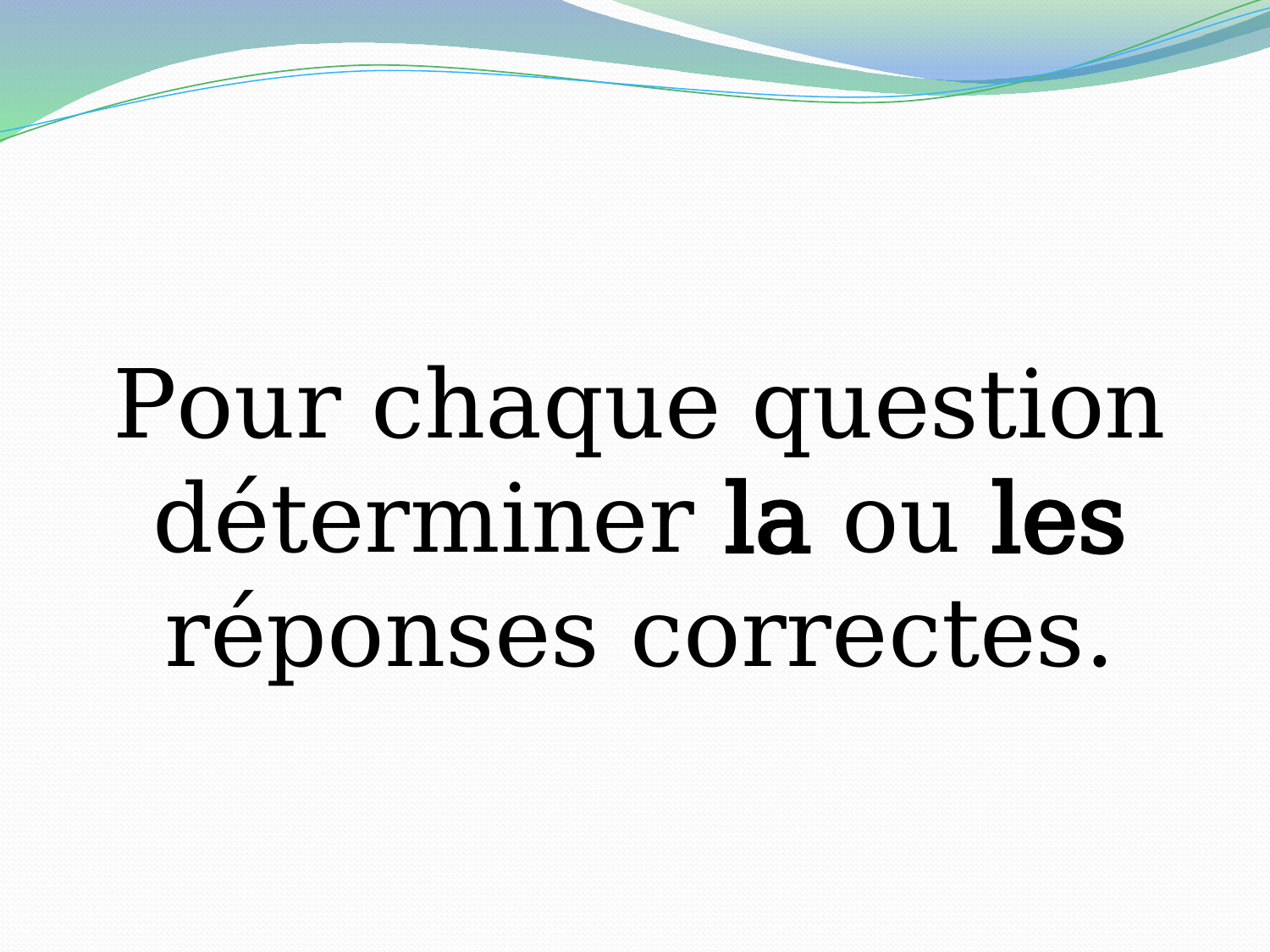

#
Pour chaque question déterminer la ou les réponses correctes.